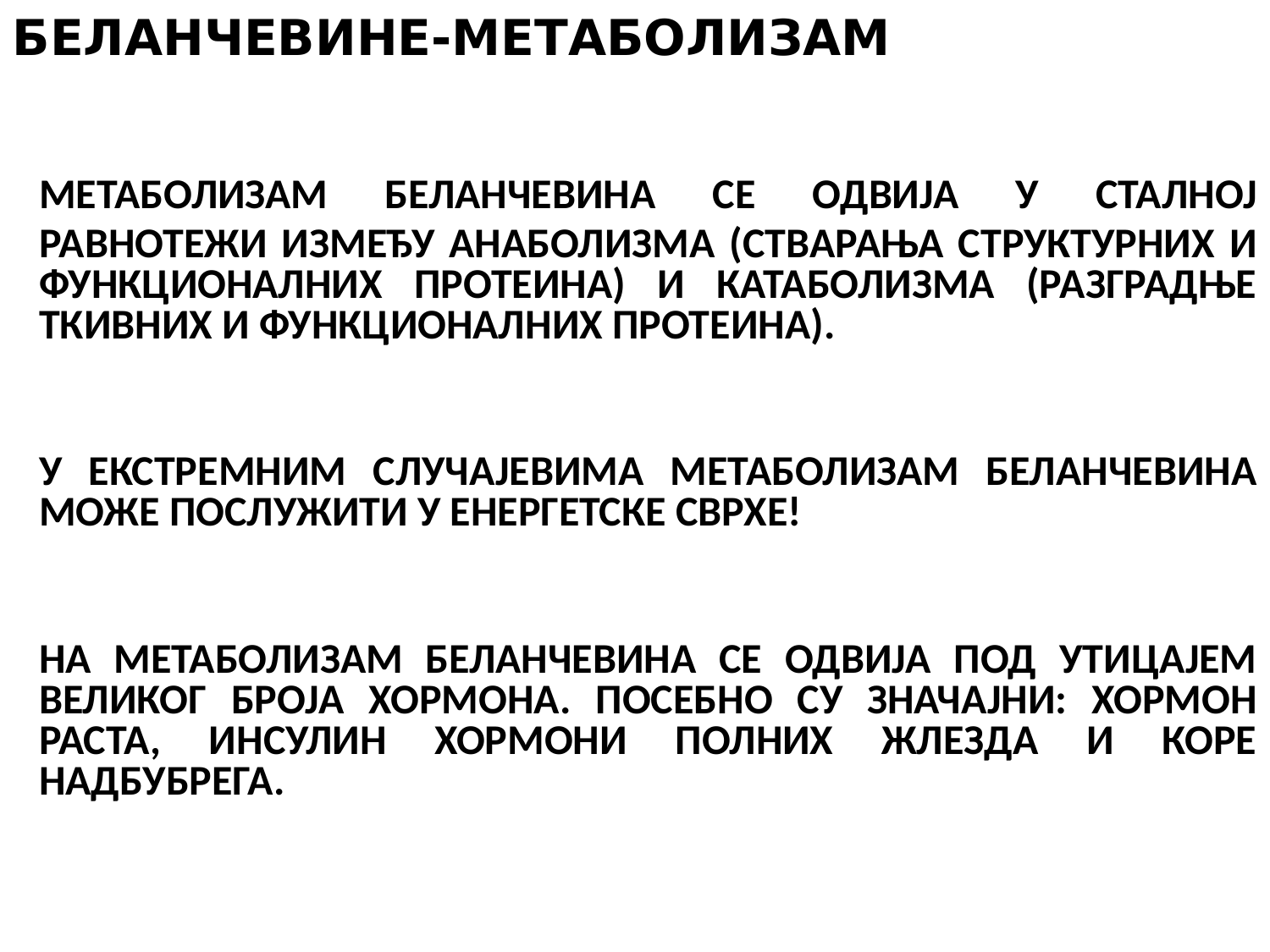

БЕЛАНЧЕВИНЕ-МЕТАБОЛИЗАМ
	МЕТАБОЛИЗАМ БЕЛАНЧЕВИНА СЕ ОДВИЈА У СТАЛНОЈ РАВНОТЕЖИ ИЗМЕЂУ АНАБОЛИЗМА (СТВАРАЊА СТРУКТУРНИХ И ФУНКЦИОНАЛНИХ ПРОТЕИНА) И КАТАБОЛИЗМА (РАЗГРАДЊЕ ТКИВНИХ И ФУНКЦИОНАЛНИХ ПРОТЕИНА).

	У ЕКСТРЕМНИМ СЛУЧАЈЕВИМА МЕТАБОЛИЗАМ БЕЛАНЧЕВИНА МОЖЕ ПОСЛУЖИТИ У ЕНЕРГЕТСКЕ СВРХЕ!

	НА МЕТАБОЛИЗАМ БЕЛАНЧЕВИНА СЕ ОДВИЈА ПОД УТИЦАЈЕМ ВЕЛИКОГ БРОЈА ХОРМОНА. ПОСЕБНО СУ ЗНАЧАЈНИ: ХОРМОН РАСТА, ИНСУЛИН ХОРМОНИ ПОЛНИХ ЖЛЕЗДА И КОРЕ НАДБУБРЕГА.